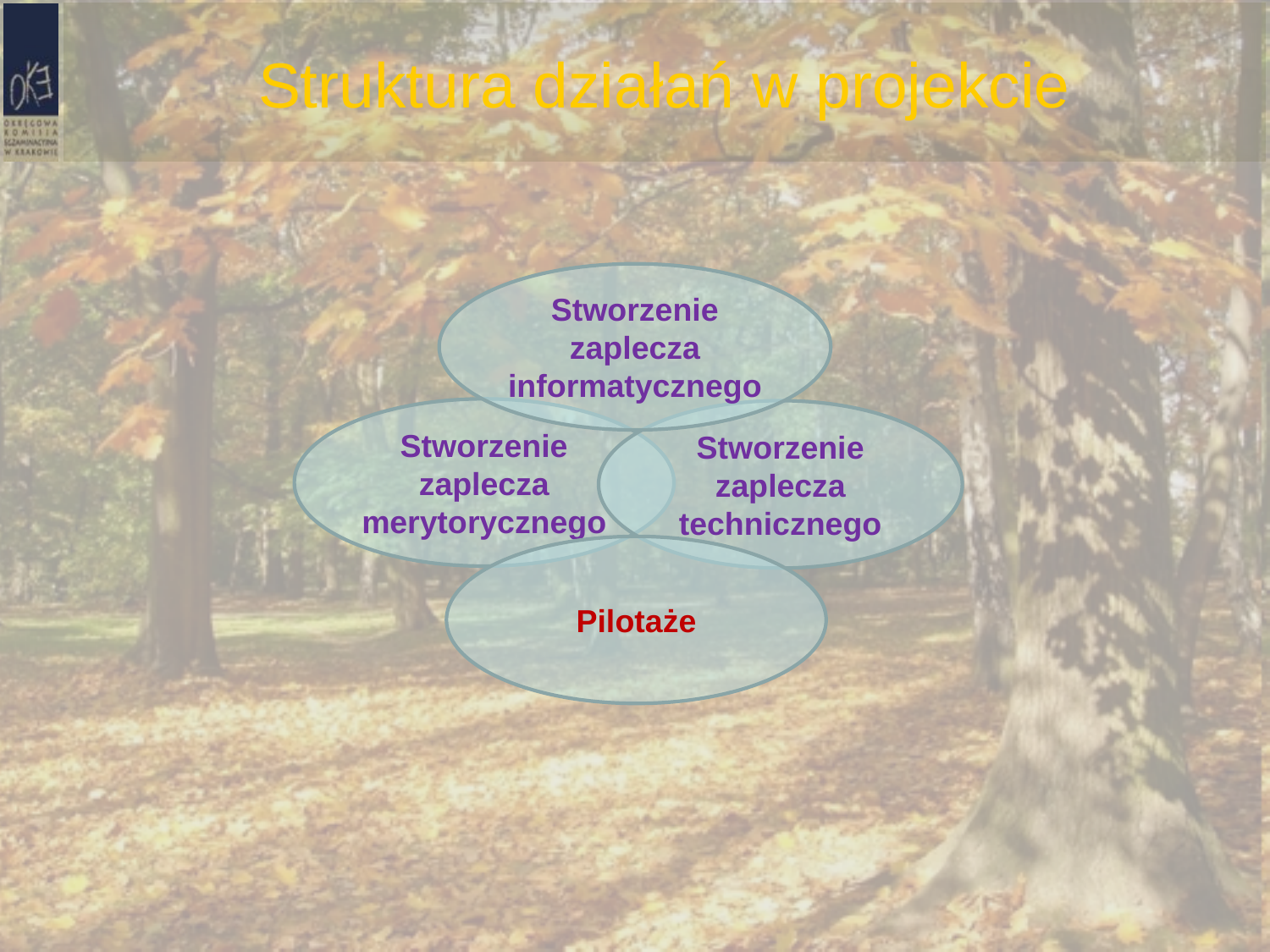

# Struktura działań w projekcie
Stworzenie zaplecza informatycznego
Stworzenie zaplecza merytorycznego
Stworzenie zaplecza technicznego
Pilotaże